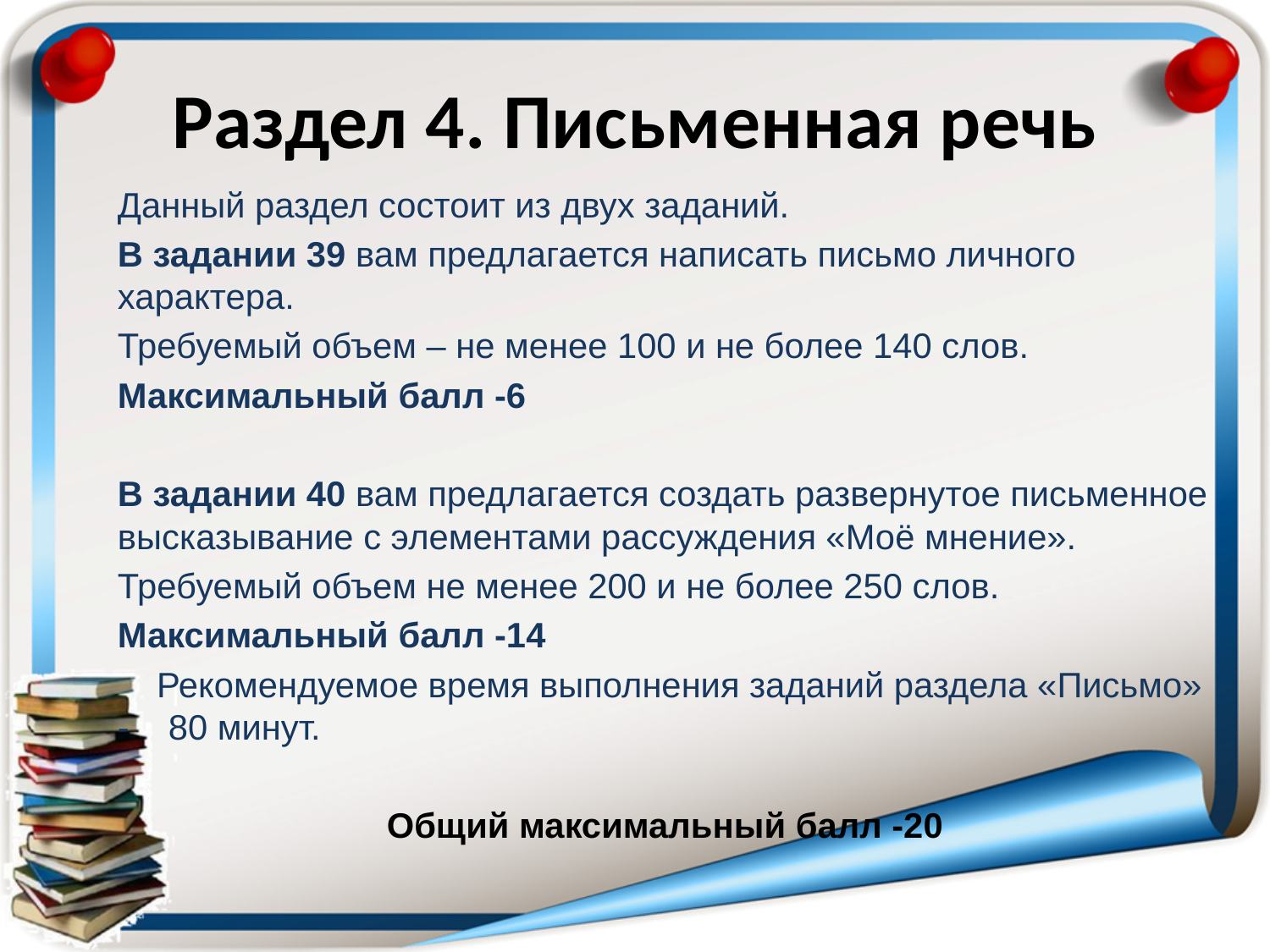

# Раздел 4. Письменная речь
Данный раздел состоит из двух заданий.
В задании 39 вам предлагается написать письмо личного характера.
Требуемый объем – не менее 100 и не более 140 слов.
Максимальный балл -6

В задании 40 вам предлагается создать развернутое письменное высказывание с элементами рассуждения «Моё мнение».
Требуемый объем не менее 200 и не более 250 слов.
Максимальный балл -14
    Рекомендуемое время выполнения заданий раздела «Письмо» -    80 минут.

Общий максимальный балл -20